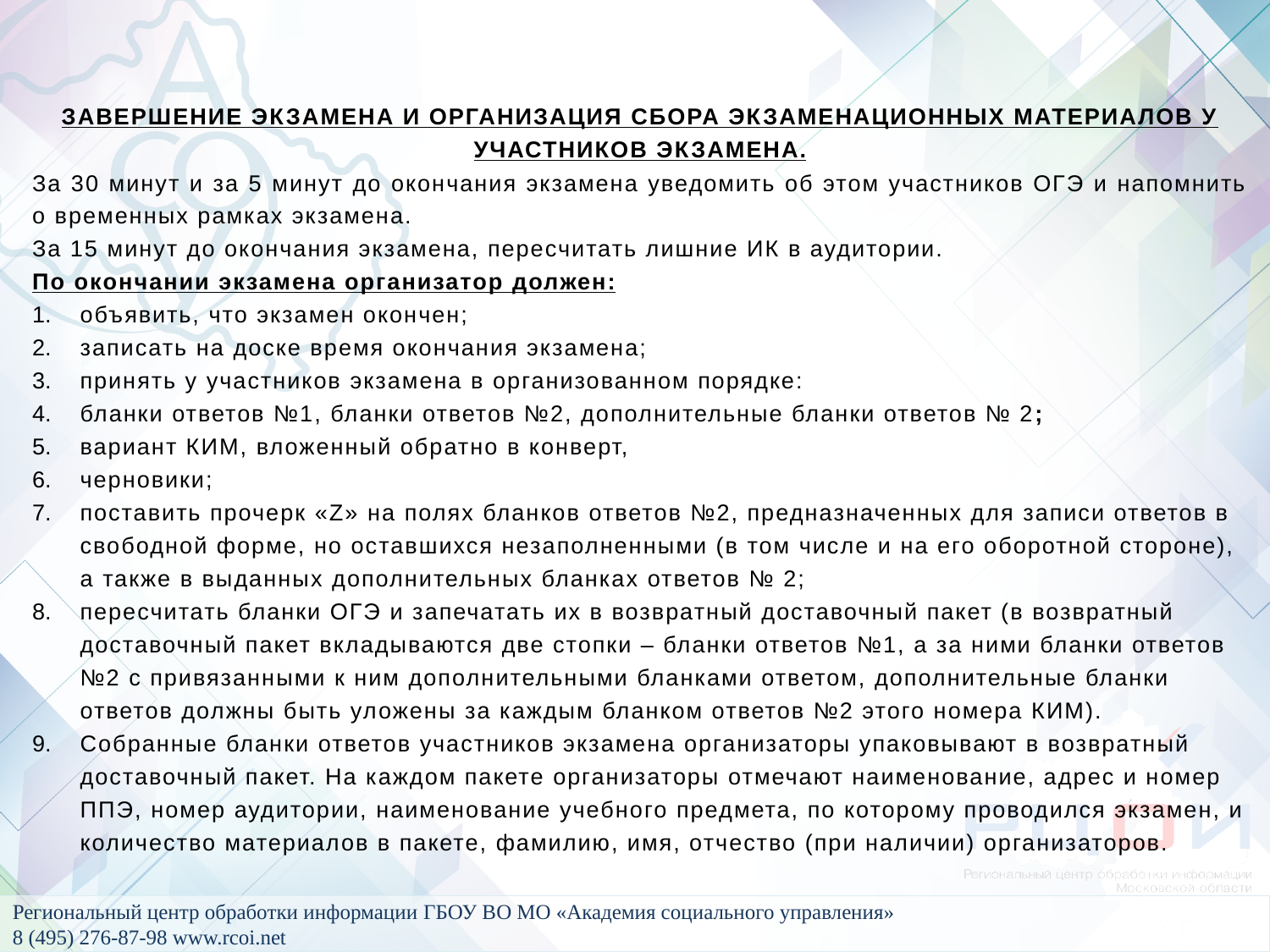

ЗАВЕРШЕНИЕ ЭКЗАМЕНА И ОРГАНИЗАЦИЯ СБОРА ЭКЗАМЕНАЦИОННЫХ МАТЕРИАЛОВ У УЧАСТНИКОВ ЭКЗАМЕНА.
За 30 минут и за 5 минут до окончания экзамена уведомить об этом участников ОГЭ и напомнить о временных рамках экзамена.
За 15 минут до окончания экзамена, пересчитать лишние ИК в аудитории.
По окончании экзамена организатор должен:
объявить, что экзамен окончен;
записать на доске время окончания экзамена;
принять у участников экзамена в организованном порядке:
бланки ответов №1, бланки ответов №2, дополнительные бланки ответов № 2;
вариант КИМ, вложенный обратно в конверт,
черновики;
поставить прочерк «Z» на полях бланков ответов №2, предназначенных для записи ответов в свободной форме, но оставшихся незаполненными (в том числе и на его оборотной стороне), а также в выданных дополнительных бланках ответов № 2;
пересчитать бланки ОГЭ и запечатать их в возвратный доставочный пакет (в возвратный доставочный пакет вкладываются две стопки – бланки ответов №1, а за ними бланки ответов №2 с привязанными к ним дополнительными бланками ответом, дополнительные бланки ответов должны быть уложены за каждым бланком ответов №2 этого номера КИМ).
Собранные бланки ответов участников экзамена организаторы упаковывают в возвратный доставочный пакет. На каждом пакете организаторы отмечают наименование, адрес и номер ППЭ, номер аудитории, наименование учебного предмета, по которому проводился экзамен, и количество материалов в пакете, фамилию, имя, отчество (при наличии) организаторов.